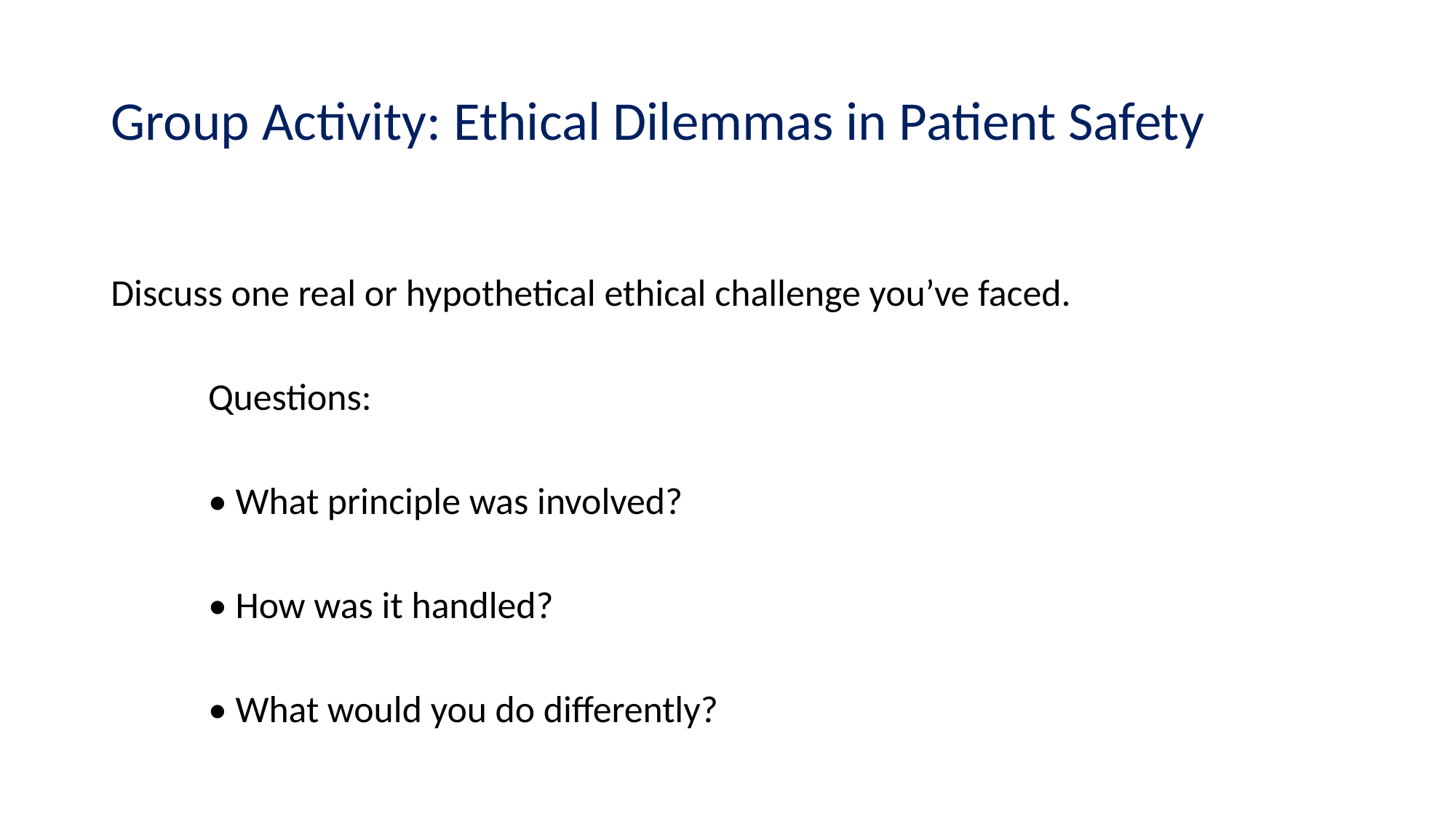

# Group Activity: Ethical Dilemmas in Patient Safety
Discuss one real or hypothetical ethical challenge you’ve faced.
	Questions:
		• What principle was involved?
		• How was it handled?
		• What would you do differently?